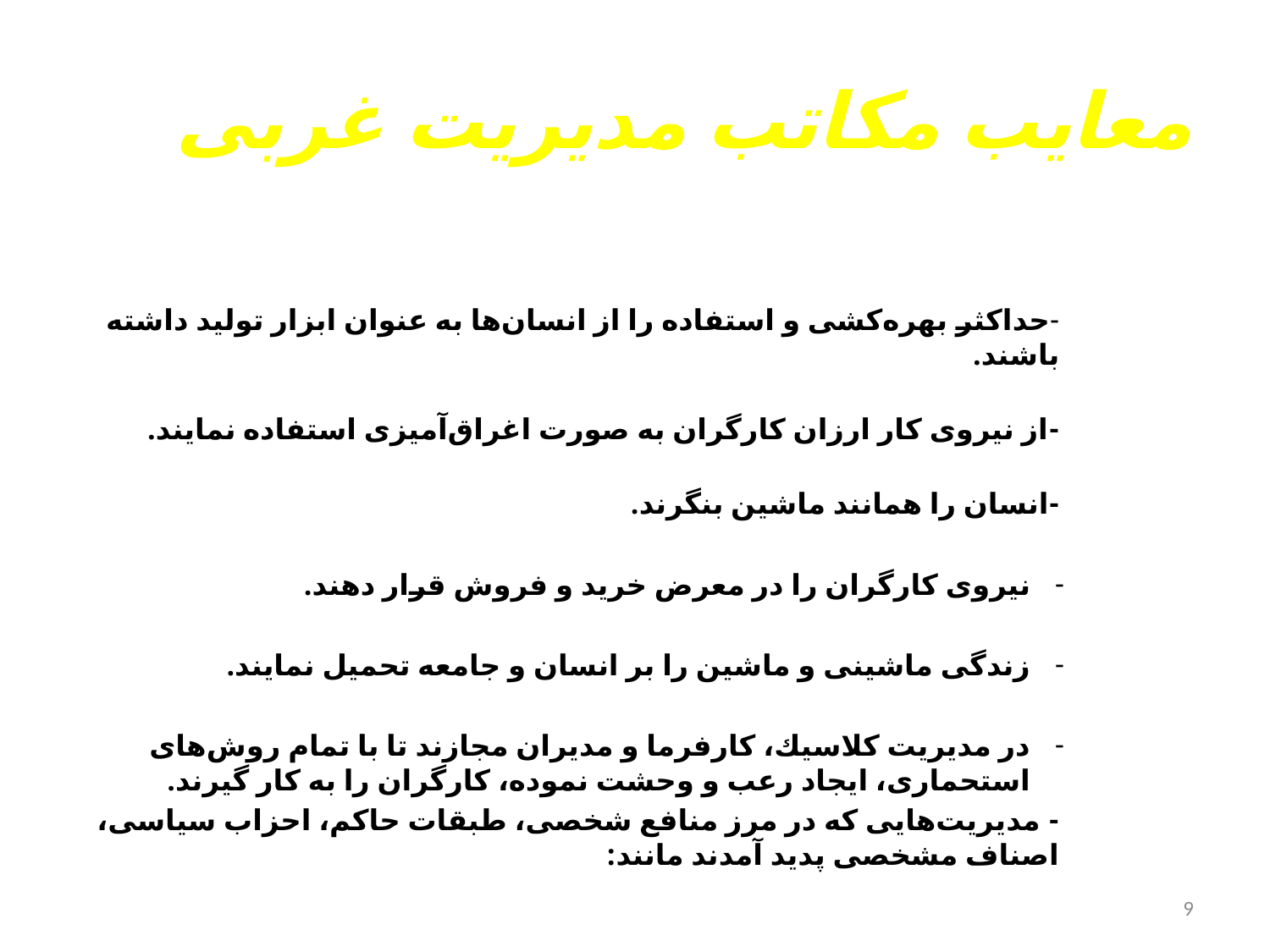

# معایب مکاتب مدیریت غربی
-حداكثر بهره‌كشی و استفاده را از انسان‌ها به عنوان ابزار تولید داشته باشند.
-از نیروی كار ارزان كارگران به صورت اغراق‌آمیزی استفاده نمایند.
-انسان را همانند ماشین بنگرند.

نیروی كارگران را در معرض خرید و فروش قرار دهند.

زندگی ماشینی و ماشین را بر انسان و جامعه تحمیل نمایند.

در مدیریت كلاسیك، كارفرما و مدیران مجازند تا با تمام روش‌های استحماری، ایجاد رعب و وحشت نموده، كارگران را به كار گیرند.
- مدیریت‌هایی كه در مرز منافع شخصی، طبقات حاكم، احزاب سیاسی، اصناف مشخصی پدید آمدند مانند:
9